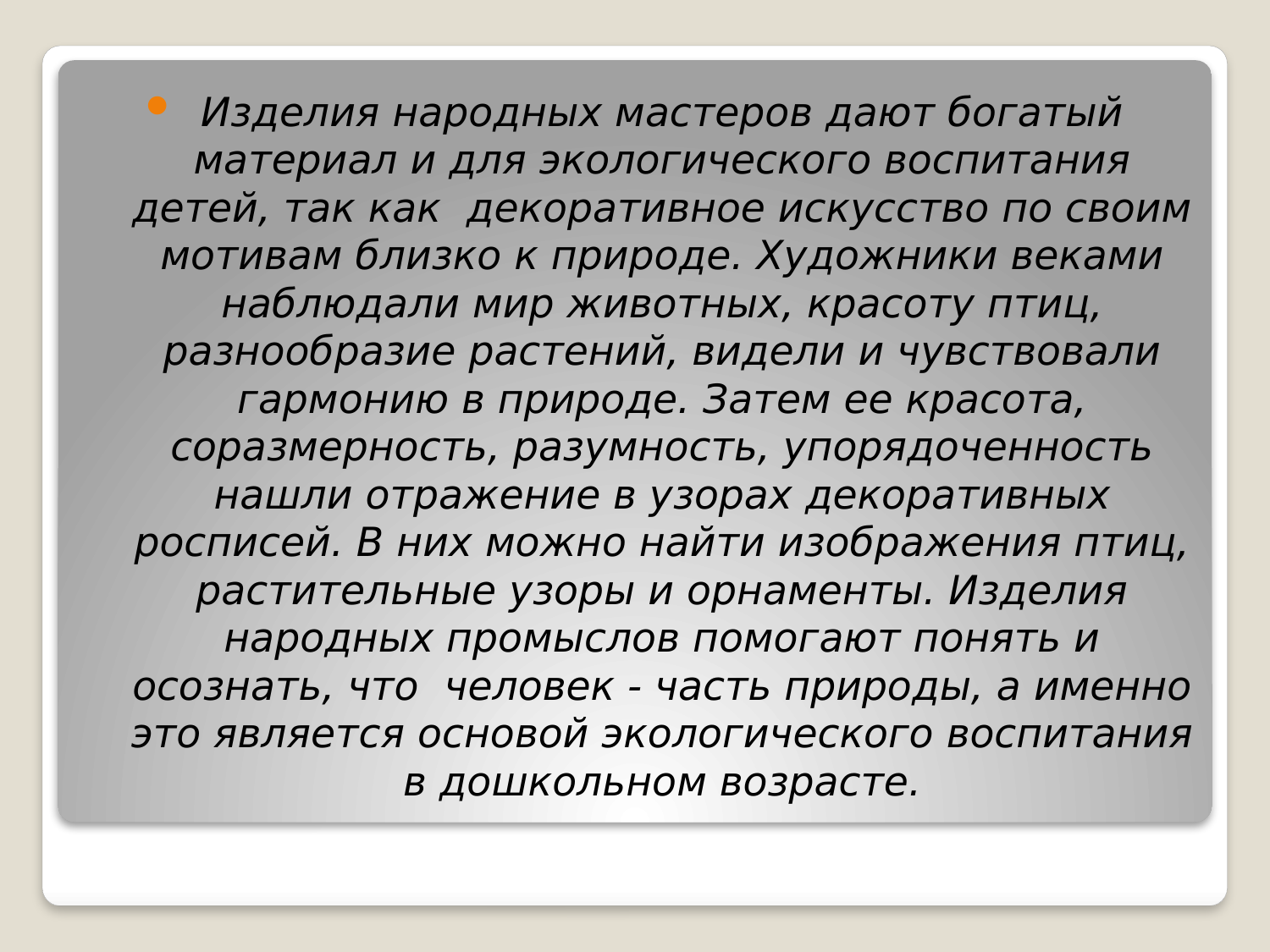

Изделия народных мастеров дают богатый материал и для экологического воспитания детей, так как  декоративное искусство по своим мотивам близко к природе. Художники веками наблюдали мир животных, красоту птиц, разнообразие растений, видели и чувствовали гармонию в природе. Затем ее красота, соразмерность, разумность, упорядоченность нашли отражение в узорах декоративных росписей. В них можно найти изображения птиц, растительные узоры и орнаменты. Изделия народных промыслов помогают понять и осознать, что  человек - часть природы, а именно это является основой экологического воспитания в дошкольном возрасте.